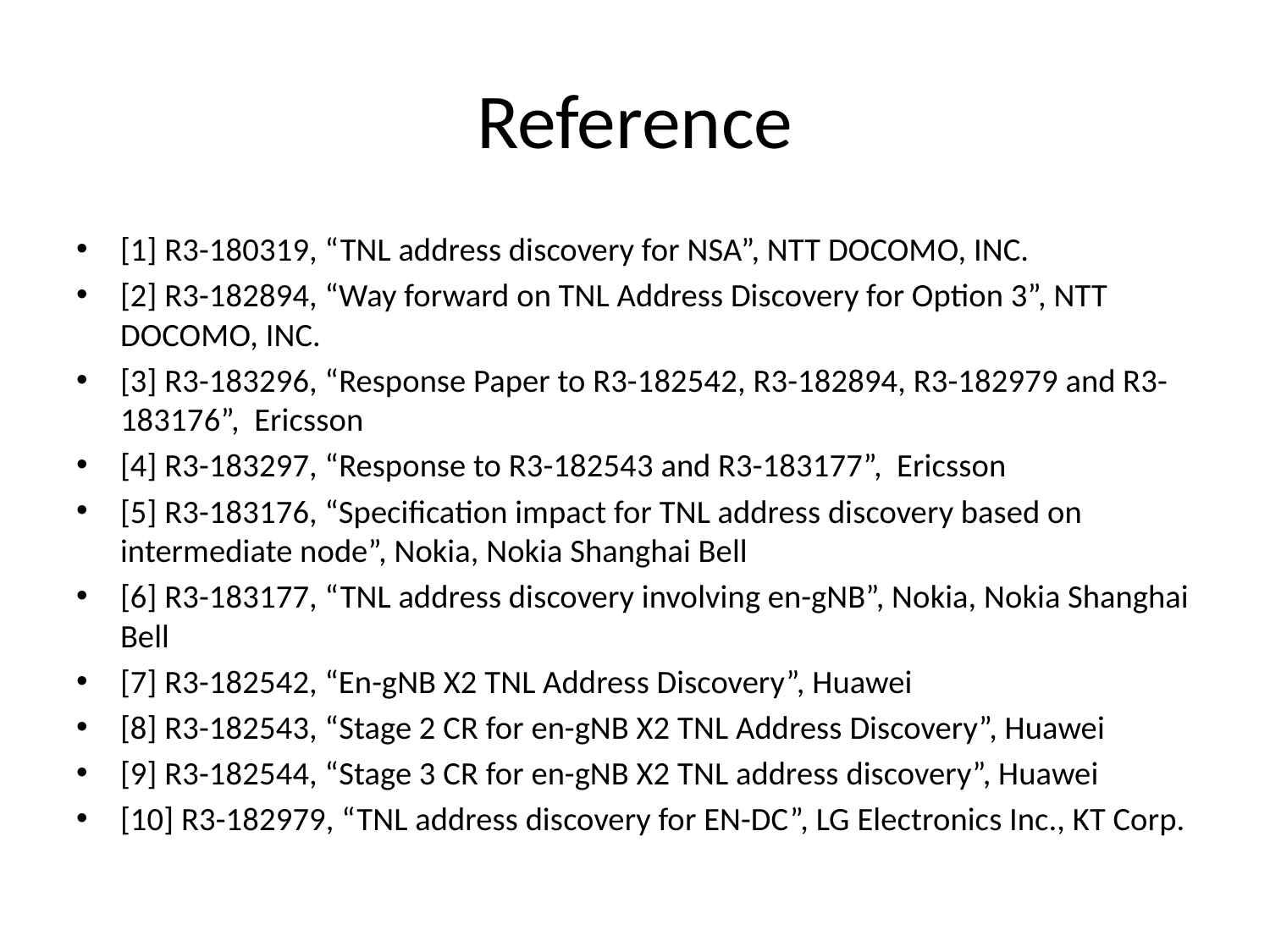

# Reference
[1] R3-180319, “TNL address discovery for NSA”, NTT DOCOMO, INC.
[2] R3-182894, “Way forward on TNL Address Discovery for Option 3”, NTT DOCOMO, INC.
[3] R3-183296, “Response Paper to R3-182542, R3-182894, R3-182979 and R3-183176”,  Ericsson
[4] R3-183297, “Response to R3-182543 and R3-183177”,  Ericsson
[5] R3-183176, “Specification impact for TNL address discovery based on intermediate node”, Nokia, Nokia Shanghai Bell
[6] R3-183177, “TNL address discovery involving en-gNB”, Nokia, Nokia Shanghai Bell
[7] R3-182542, “En-gNB X2 TNL Address Discovery”, Huawei
[8] R3-182543, “Stage 2 CR for en-gNB X2 TNL Address Discovery”, Huawei
[9] R3-182544, “Stage 3 CR for en-gNB X2 TNL address discovery”, Huawei
[10] R3-182979, “TNL address discovery for EN-DC”, LG Electronics Inc., KT Corp.